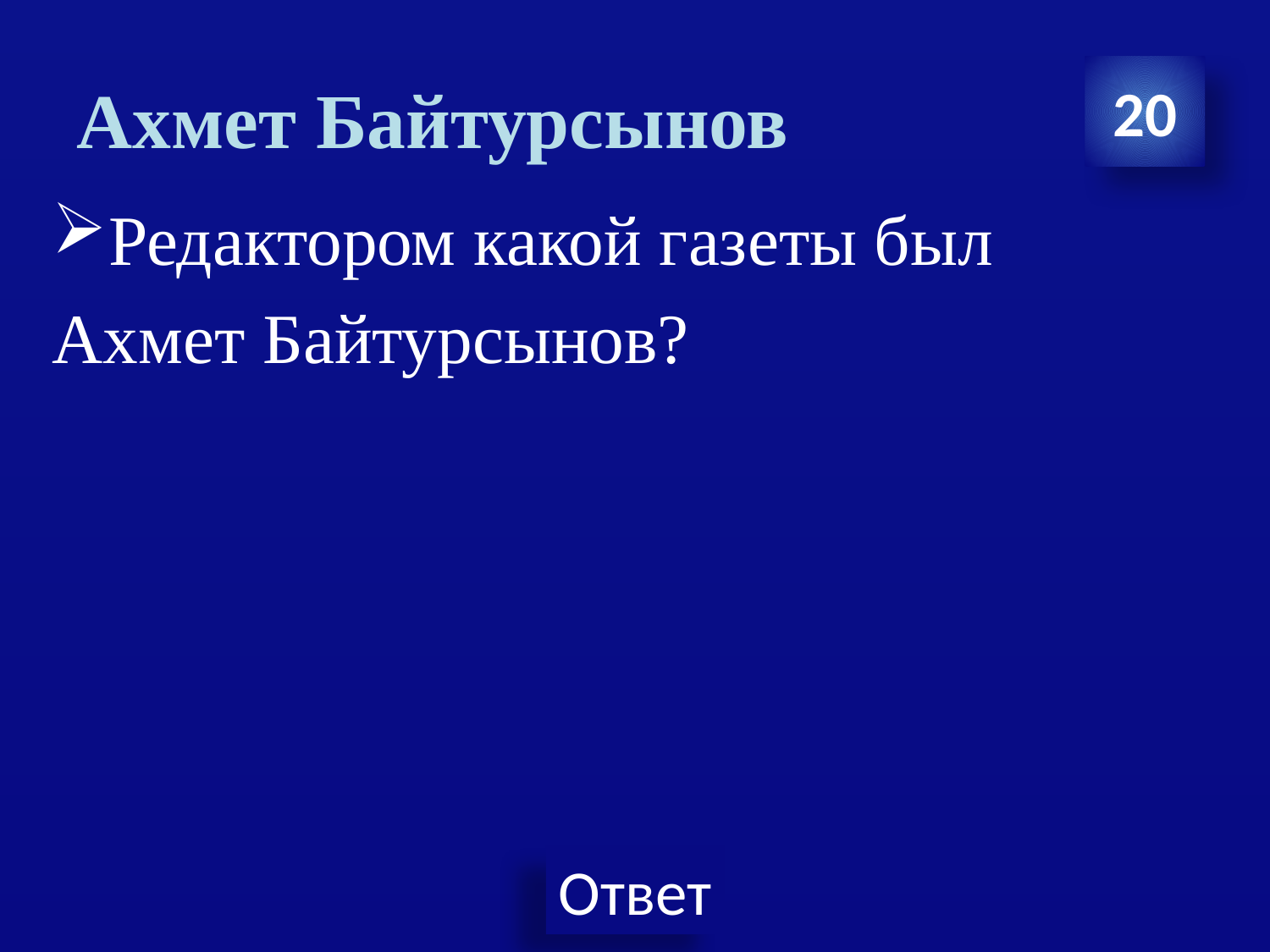

# Ахмет Байтурсынов
20
Редактором какой газеты был
Ахмет Байтурсынов?